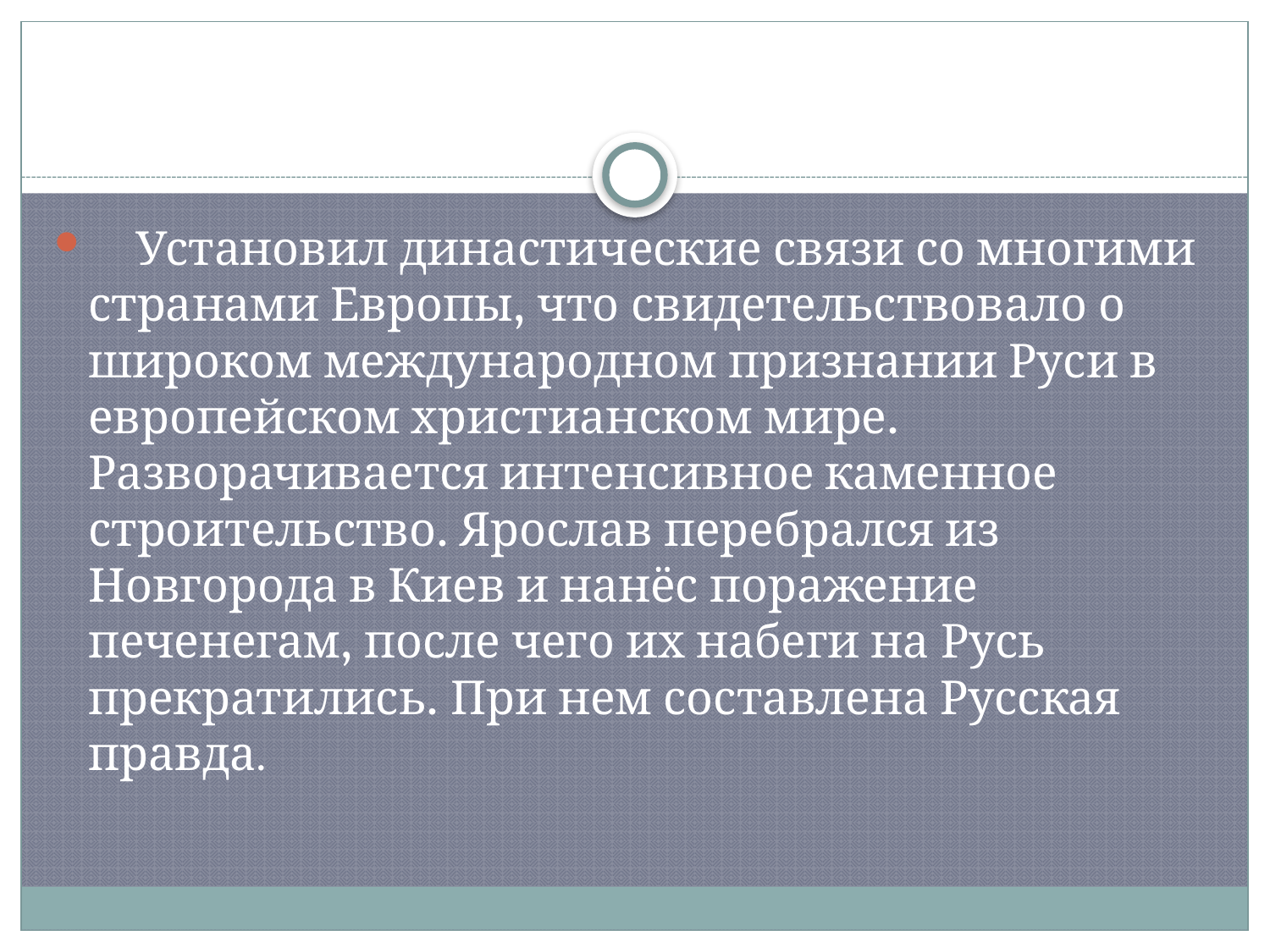

#
     Установил династические связи со многими странами Европы, что свидетельствовало о широком международном признании Руси в европейском христианском мире. Разворачивается интенсивное каменное строительство. Ярослав перебрался из Новгорода в Киев и нанёс поражение печенегам, после чего их набеги на Русь прекратились. При нем составлена Русская правда.